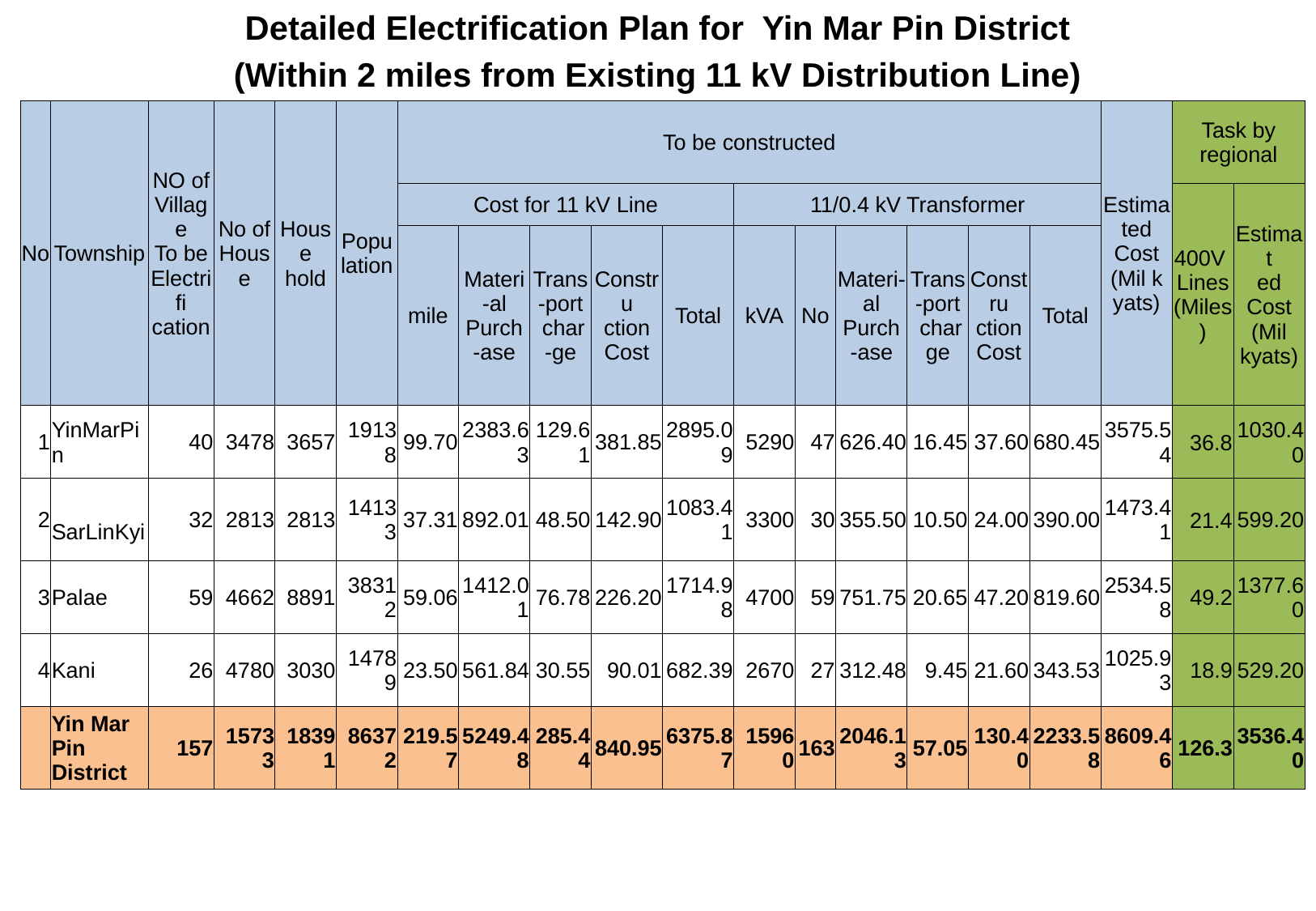

Detailed Electrification Plan for  Yin Mar Pin District
(Within 2 miles from Existing 11 kV Distribution Line)
| No | Township | NO of Village To be Electrifi cation | No of House | House hold | Popu lation | To be constructed |  |  |  |  |  |  |  |  |  |  | Estima ted Cost (Mil k yats) | Task by regional |  |
| --- | --- | --- | --- | --- | --- | --- | --- | --- | --- | --- | --- | --- | --- | --- | --- | --- | --- | --- | --- |
|  |  |  |  |  |  | Cost for 11 kV Line |  |  |  |  | 11/0.4 kV Transformer |  |  |  |  |  |  | 400V Lines (Miles) | Estimat ed Cost (Mil kyats) |
|  |  |  |  |  |  | mile | Materi -al Purch -ase | Trans -port char -ge | Constru ction Cost | Total | kVA | No | Materi-al Purch -ase | Trans -port char ge | Constru ction Cost | Total |  |  |  |
| 1 | YinMarPin | 40 | 3478 | 3657 | 19138 | 99.70 | 2383.63 | 129.61 | 381.85 | 2895.09 | 5290 | 47 | 626.40 | 16.45 | 37.60 | 680.45 | 3575.54 | 36.8 | 1030.40 |
| 2 | SarLinKyi | 32 | 2813 | 2813 | 14133 | 37.31 | 892.01 | 48.50 | 142.90 | 1083.41 | 3300 | 30 | 355.50 | 10.50 | 24.00 | 390.00 | 1473.41 | 21.4 | 599.20 |
| 3 | Palae | 59 | 4662 | 8891 | 38312 | 59.06 | 1412.01 | 76.78 | 226.20 | 1714.98 | 4700 | 59 | 751.75 | 20.65 | 47.20 | 819.60 | 2534.58 | 49.2 | 1377.60 |
| 4 | Kani | 26 | 4780 | 3030 | 14789 | 23.50 | 561.84 | 30.55 | 90.01 | 682.39 | 2670 | 27 | 312.48 | 9.45 | 21.60 | 343.53 | 1025.93 | 18.9 | 529.20 |
|  | Yin Mar Pin District | 157 | 15733 | 18391 | 86372 | 219.57 | 5249.48 | 285.44 | 840.95 | 6375.87 | 15960 | 163 | 2046.13 | 57.05 | 130.40 | 2233.58 | 8609.46 | 126.3 | 3536.40 |